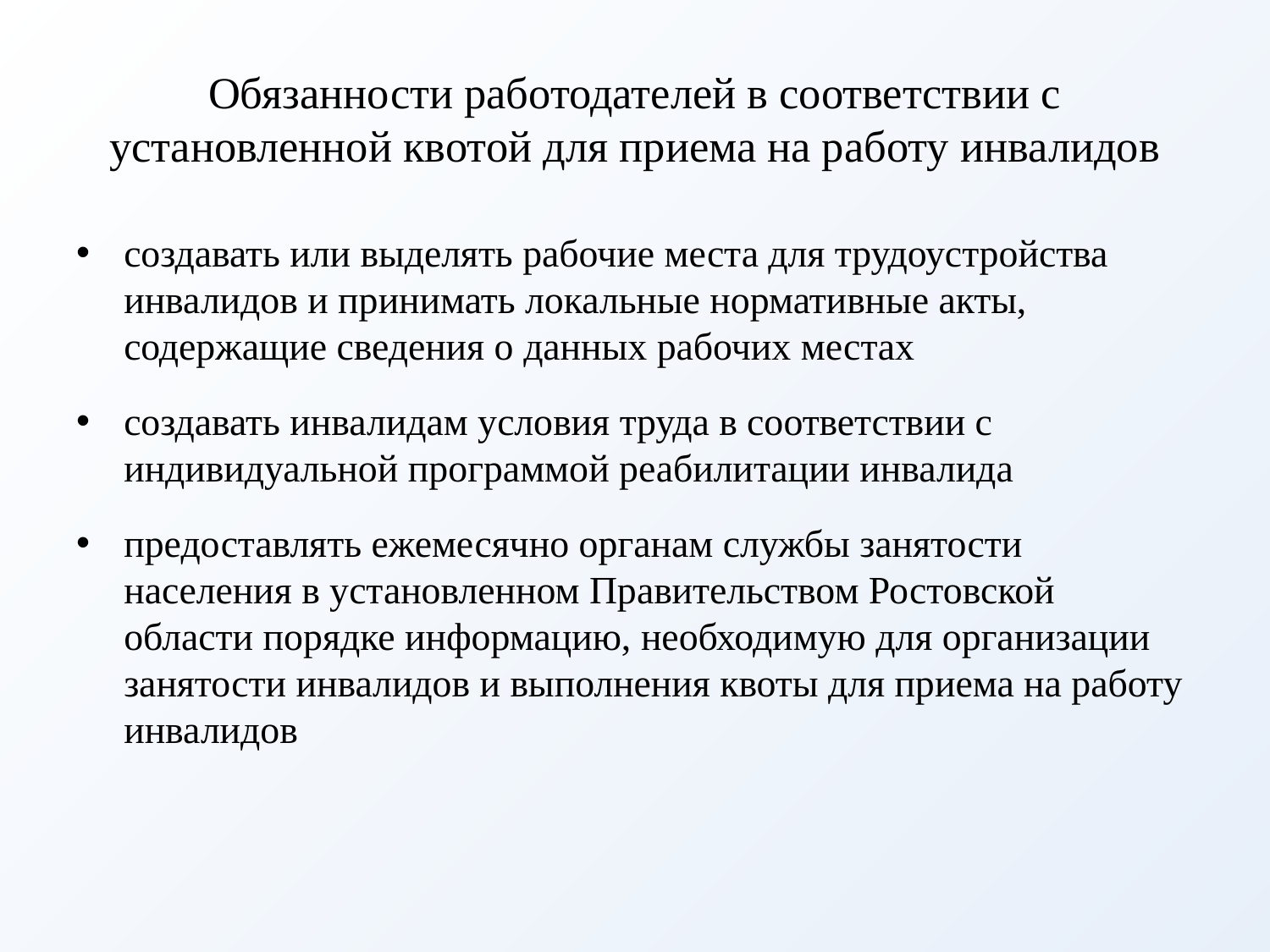

# Обязанности работодателей в соответствии с установленной квотой для приема на работу инвалидов
создавать или выделять рабочие места для трудоустройства инвалидов и принимать локальные нормативные акты, содержащие сведения о данных рабочих местах
создавать инвалидам условия труда в соответствии с индивидуальной программой реабилитации инвалида
предоставлять ежемесячно органам службы занятости населения в установленном Правительством Ростовской области порядке информацию, необходимую для организации занятости инвалидов и выполнения квоты для приема на работу инвалидов